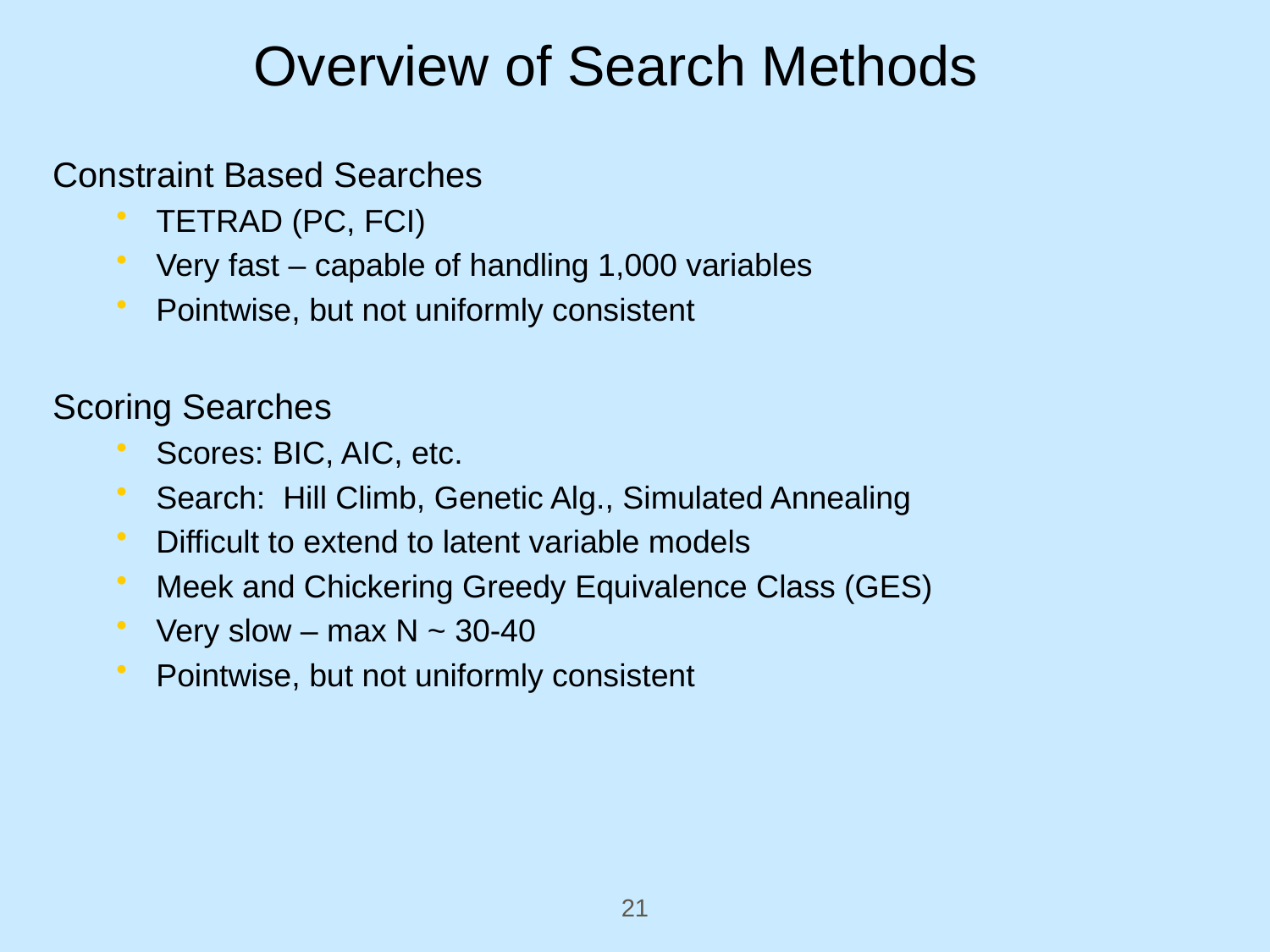

# Overview of Search Methods
Constraint Based Searches
TETRAD (PC, FCI)
Very fast – capable of handling 1,000 variables
Pointwise, but not uniformly consistent

Scoring Searches
Scores: BIC, AIC, etc.
Search:  Hill Climb, Genetic Alg., Simulated Annealing
Difficult to extend to latent variable models
Meek and Chickering Greedy Equivalence Class (GES)
Very slow – max N ~ 30-40
Pointwise, but not uniformly consistent
21